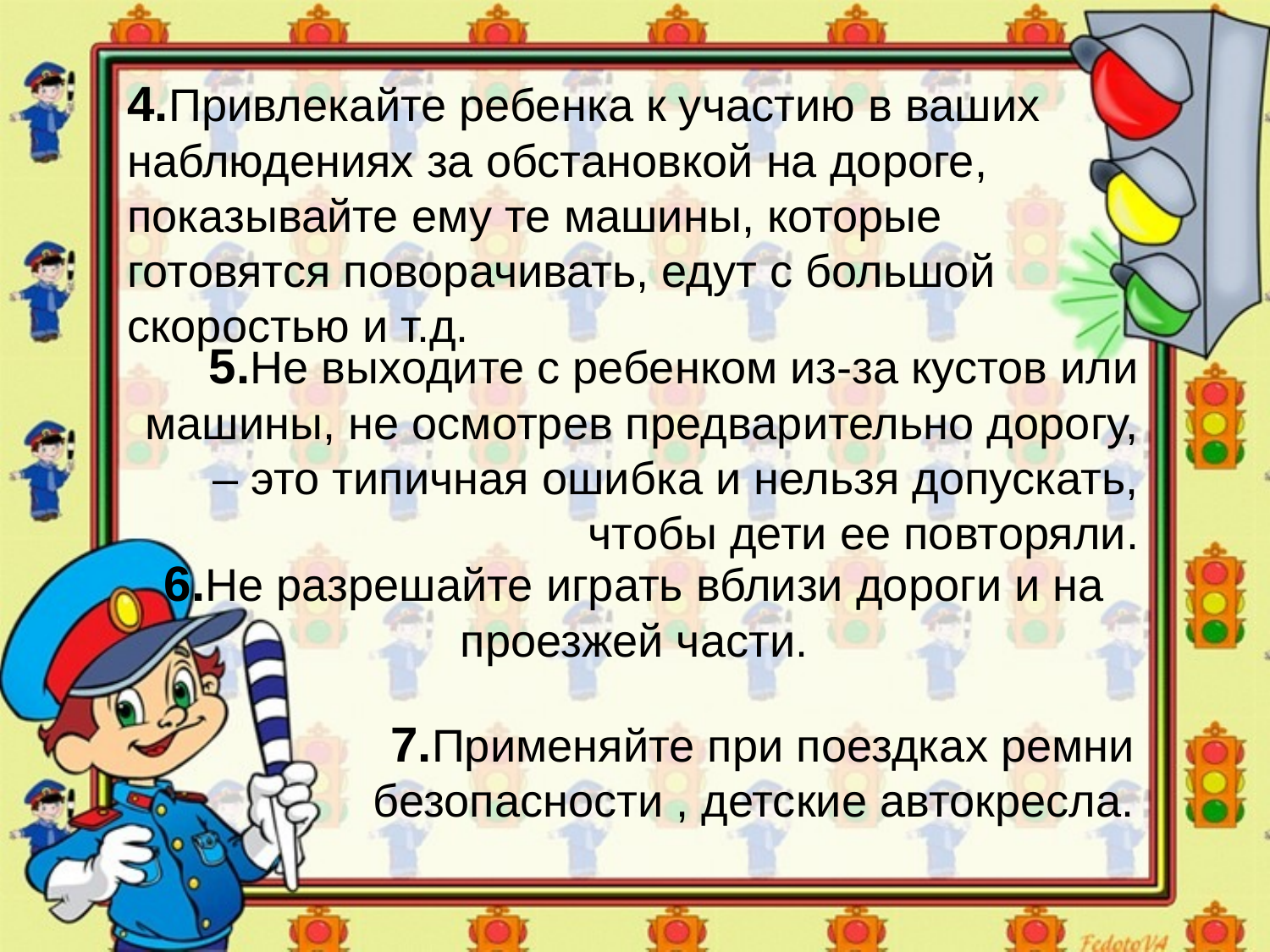

4.Привлекайте ребенка к участию в ваших наблюдениях за обстановкой на дороге, показывайте ему те машины, которые готовятся поворачивать, едут с большой скоростью и т.д.
5.Не выходите с ребенком из-за кустов или машины, не осмотрев предварительно дорогу, – это типичная ошибка и нельзя допускать, чтобы дети ее повторяли.
6.Не разрешайте играть вблизи дороги и на проезжей части.
7.Применяйте при поездках ремни безопасности , детские автокресла.